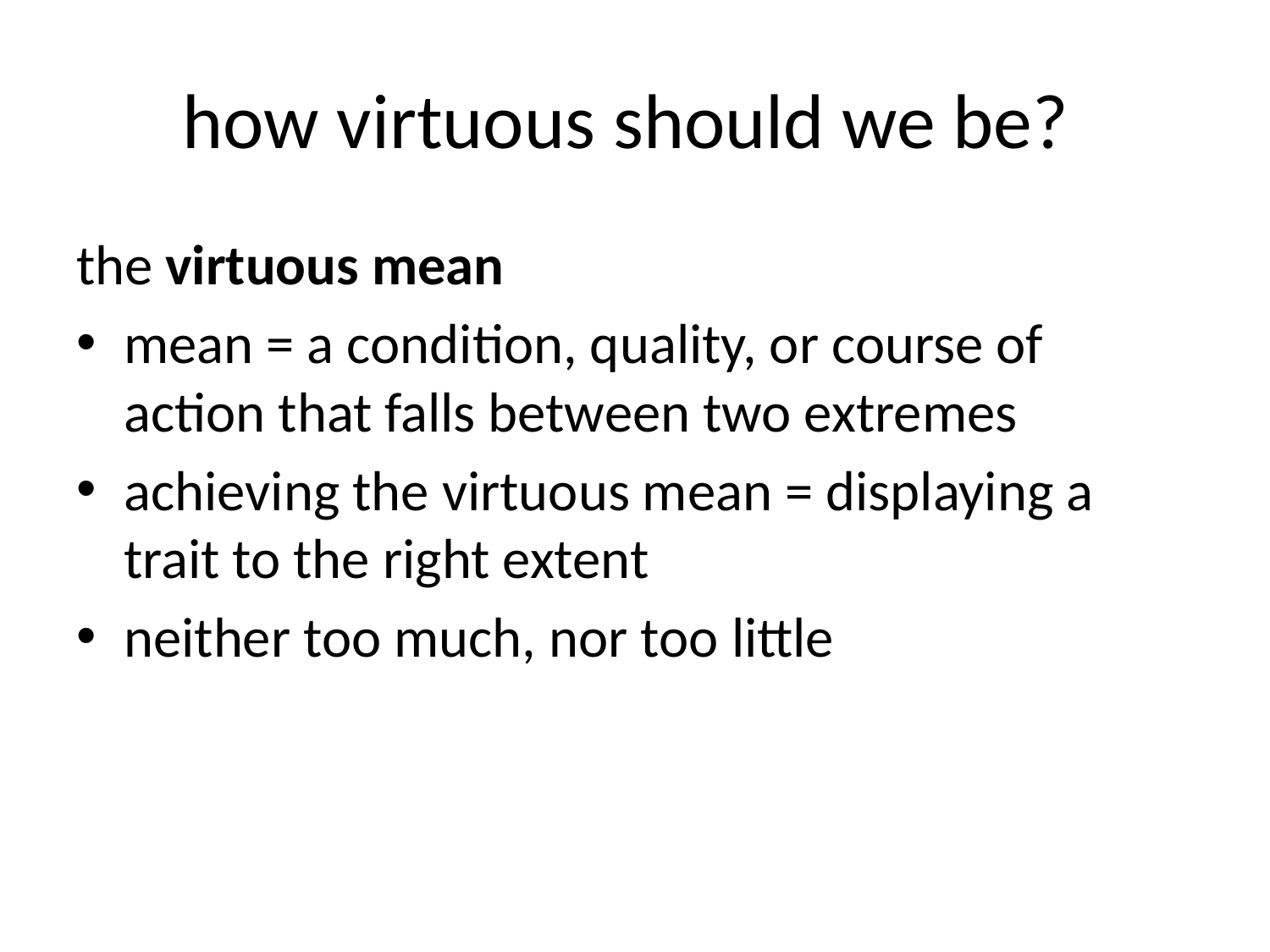

# how virtuous should we be?
the virtuous mean
mean = a condition, quality, or course of action that falls between two extremes
achieving the virtuous mean = displaying a trait to the right extent
neither too much, nor too little